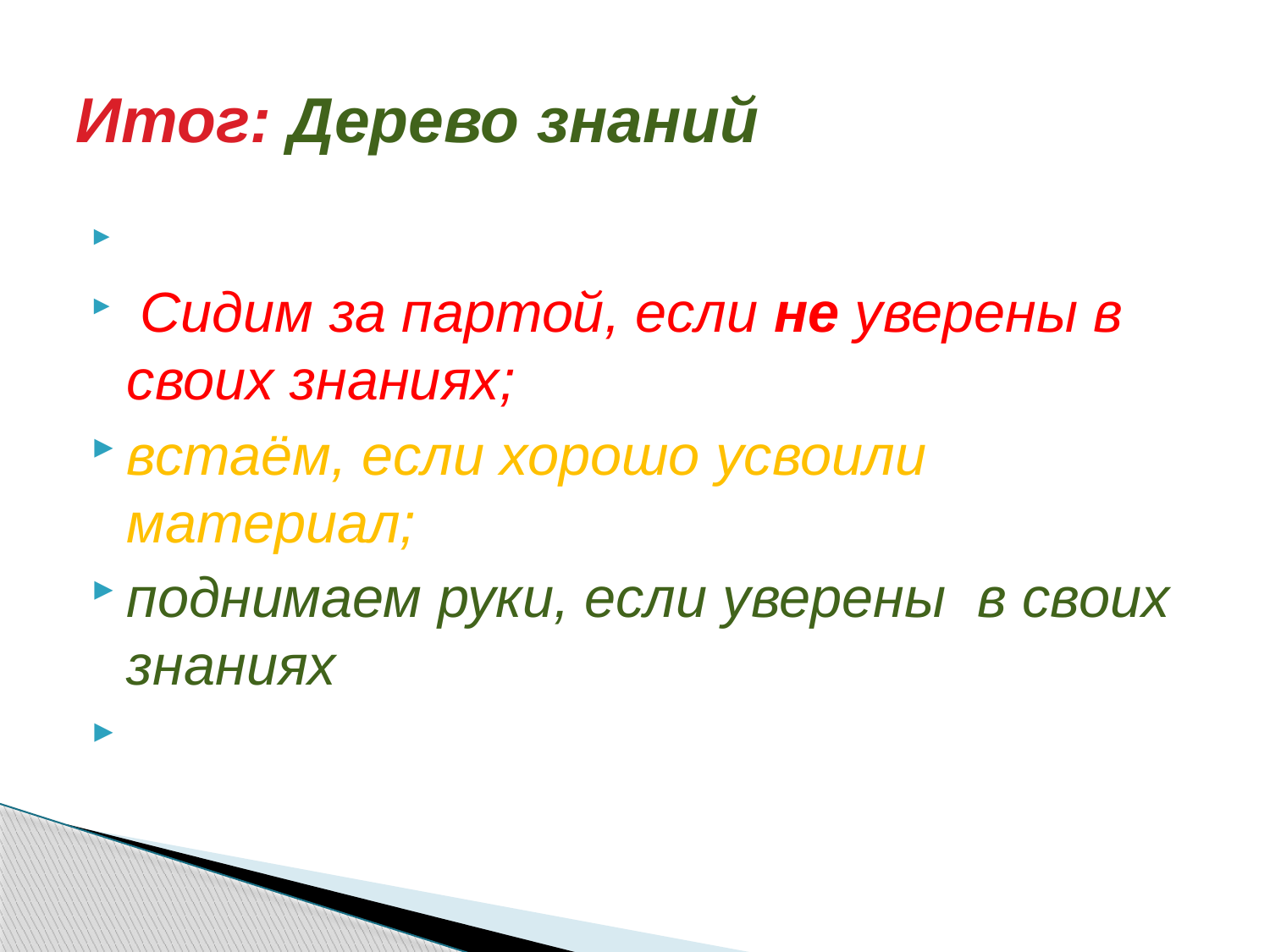

# Итог: Дерево знаний

 Сидим за партой, если не уверены в своих знаниях;
встаём, если хорошо усвоили материал;
поднимаем руки, если уверены  в своих знаниях